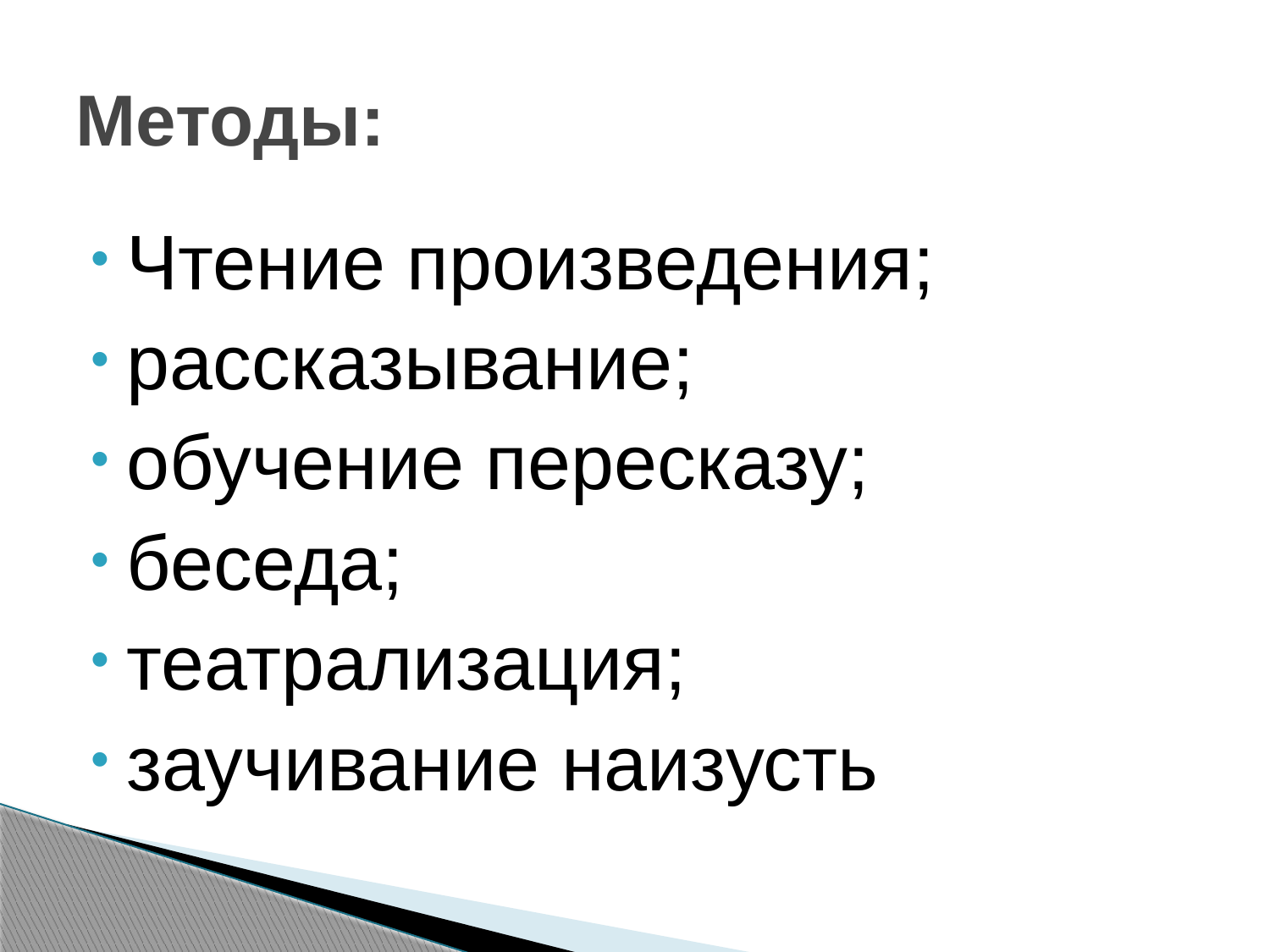

# Методы:
Чтение произведения;
рассказывание;
обучение пересказу;
беседа;
театрализация;
заучивание наизусть